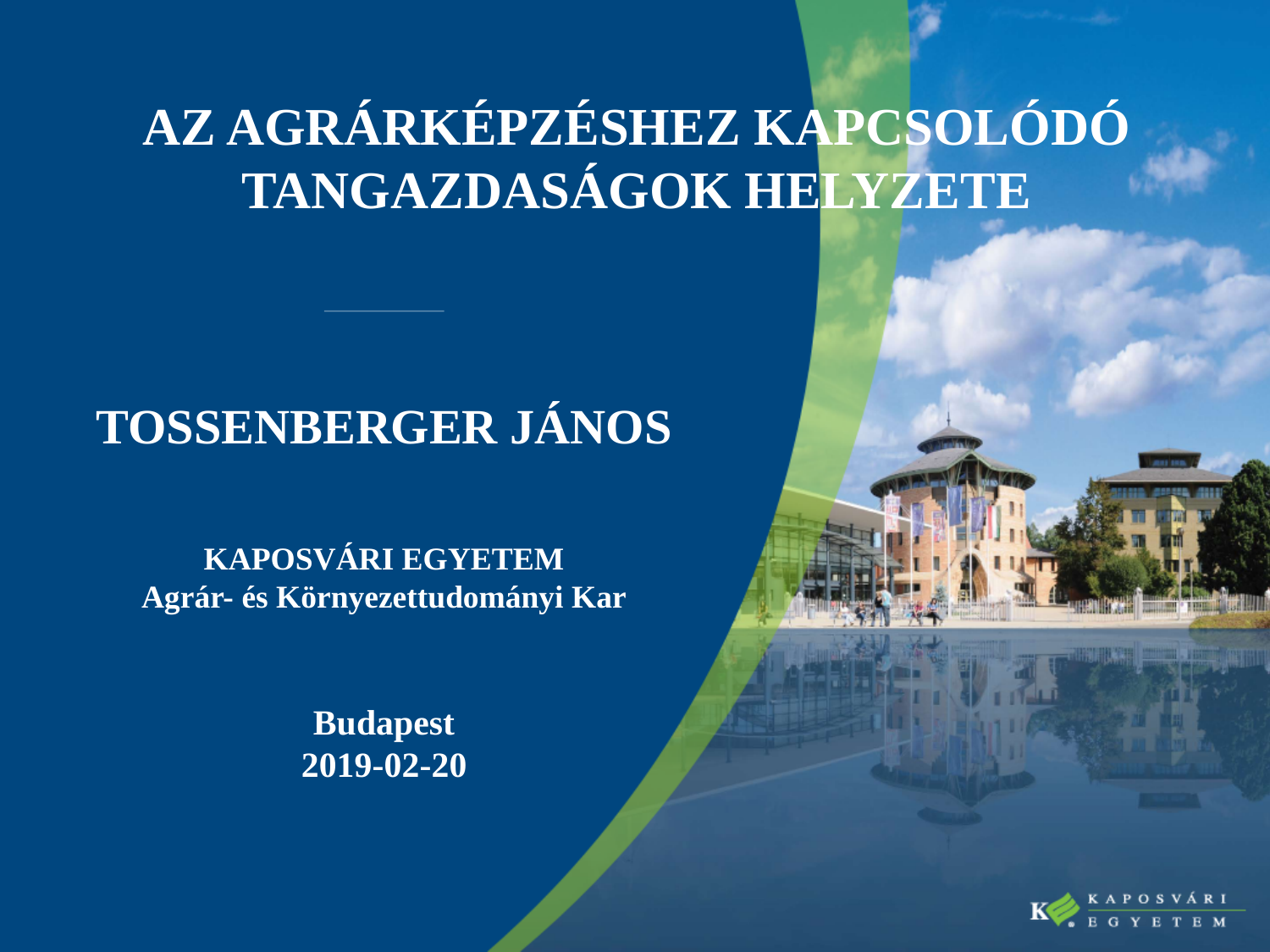

Az agrárképzéshez kapcsolódó tangazdaságok helyzete

TOSSENBERGER JÁNOS

KAPOSVÁRI EGYETEM
Agrár- és Környezettudományi Kar

Budapest
2019-02-20